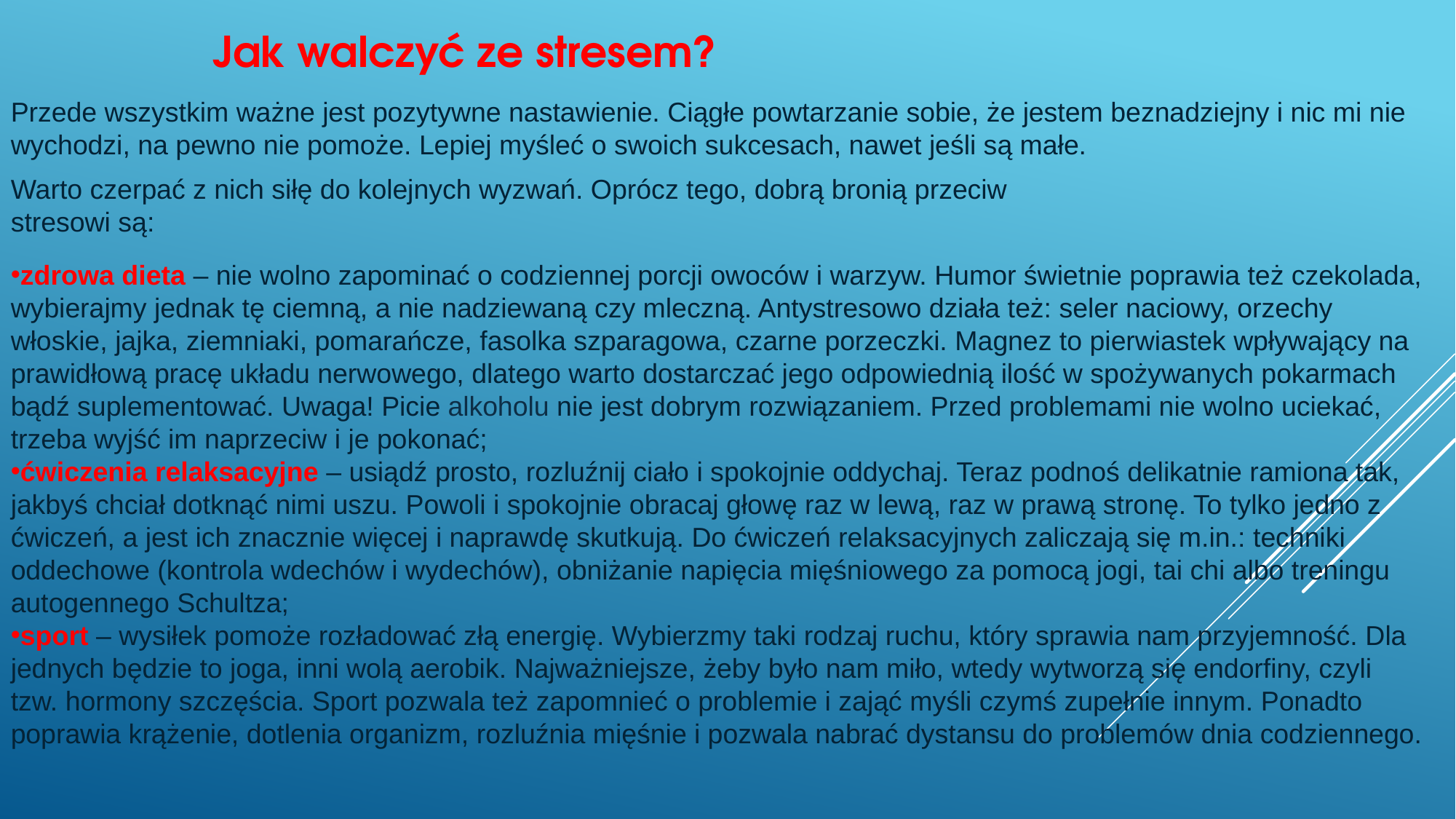

Jak walczyć ze stresem?
Przede wszystkim ważne jest pozytywne nastawienie. Ciągłe powtarzanie sobie, że jestem beznadziejny i nic mi nie wychodzi, na pewno nie pomoże. Lepiej myśleć o swoich sukcesach, nawet jeśli są małe.
Warto czerpać z nich siłę do kolejnych wyzwań. Oprócz tego, dobrą bronią przeciw stresowi są:
zdrowa dieta – nie wolno zapominać o codziennej porcji owoców i warzyw. Humor świetnie poprawia też czekolada, wybierajmy jednak tę ciemną, a nie nadziewaną czy mleczną. Antystresowo działa też: seler naciowy, orzechy włoskie, jajka, ziemniaki, pomarańcze, fasolka szparagowa, czarne porzeczki. Magnez to pierwiastek wpływający na prawidłową pracę układu nerwowego, dlatego warto dostarczać jego odpowiednią ilość w spożywanych pokarmach bądź suplementować. Uwaga! Picie alkoholu nie jest dobrym rozwiązaniem. Przed problemami nie wolno uciekać, trzeba wyjść im naprzeciw i je pokonać;
ćwiczenia relaksacyjne – usiądź prosto, rozluźnij ciało i spokojnie oddychaj. Teraz podnoś delikatnie ramiona tak, jakbyś chciał dotknąć nimi uszu. Powoli i spokojnie obracaj głowę raz w lewą, raz w prawą stronę. To tylko jedno z ćwiczeń, a jest ich znacznie więcej i naprawdę skutkują. Do ćwiczeń relaksacyjnych zaliczają się m.in.: techniki oddechowe (kontrola wdechów i wydechów), obniżanie napięcia mięśniowego za pomocą jogi, tai chi albo treningu autogennego Schultza;
sport – wysiłek pomoże rozładować złą energię. Wybierzmy taki rodzaj ruchu, który sprawia nam przyjemność. Dla jednych będzie to joga, inni wolą aerobik. Najważniejsze, żeby było nam miło, wtedy wytworzą się endorfiny, czyli tzw. hormony szczęścia. Sport pozwala też zapomnieć o problemie i zająć myśli czymś zupełnie innym. Ponadto poprawia krążenie, dotlenia organizm, rozluźnia mięśnie i pozwala nabrać dystansu do problemów dnia codziennego.